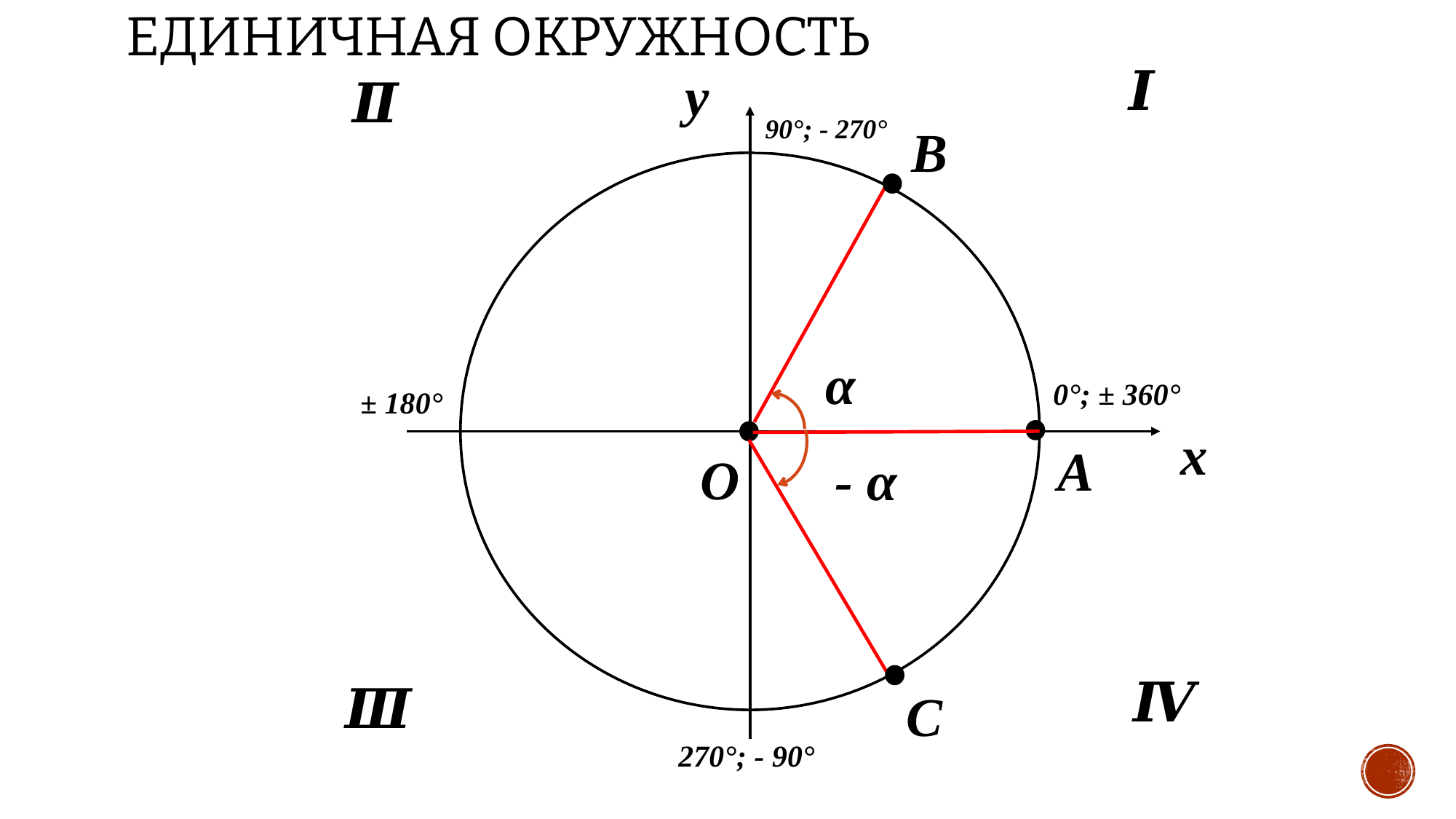

# Единичная окружность
Ⅰ
y
Ⅱ
90°; - 270°
В

α
0°; ± 360°
± 180°

х

А
О
 - α
Ⅳ

Ⅲ
С
270°; - 90°